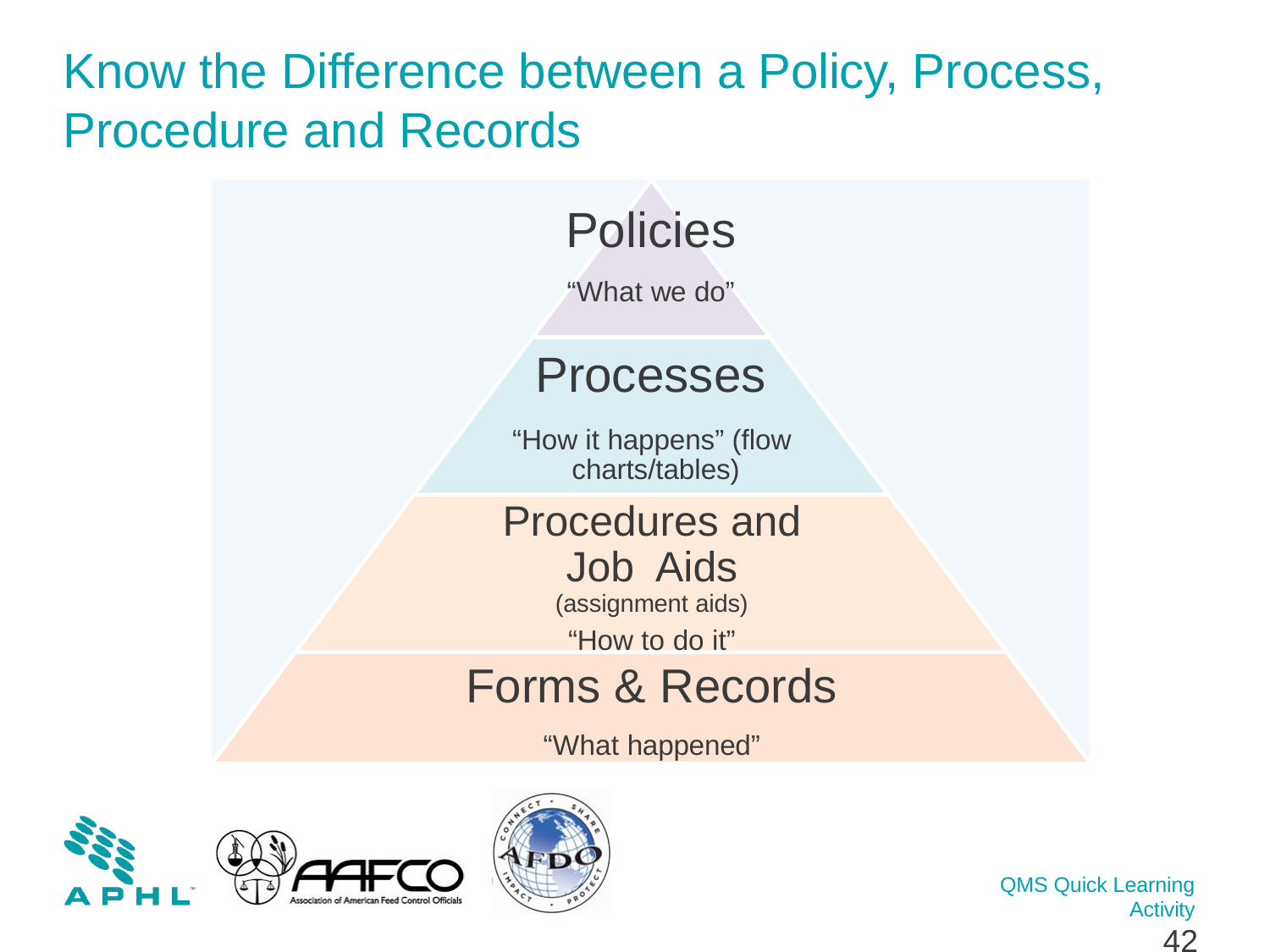

# Know the Difference between a Policy, Process,  Procedure and Records
Policies
“What we do”

Processes
“How it happens” (flow  charts/tables)
Procedures and Job  Aids
(assignment aids)
“How to do it”
Forms & Records
“What happened”

QMS Quick Learning Activity
42